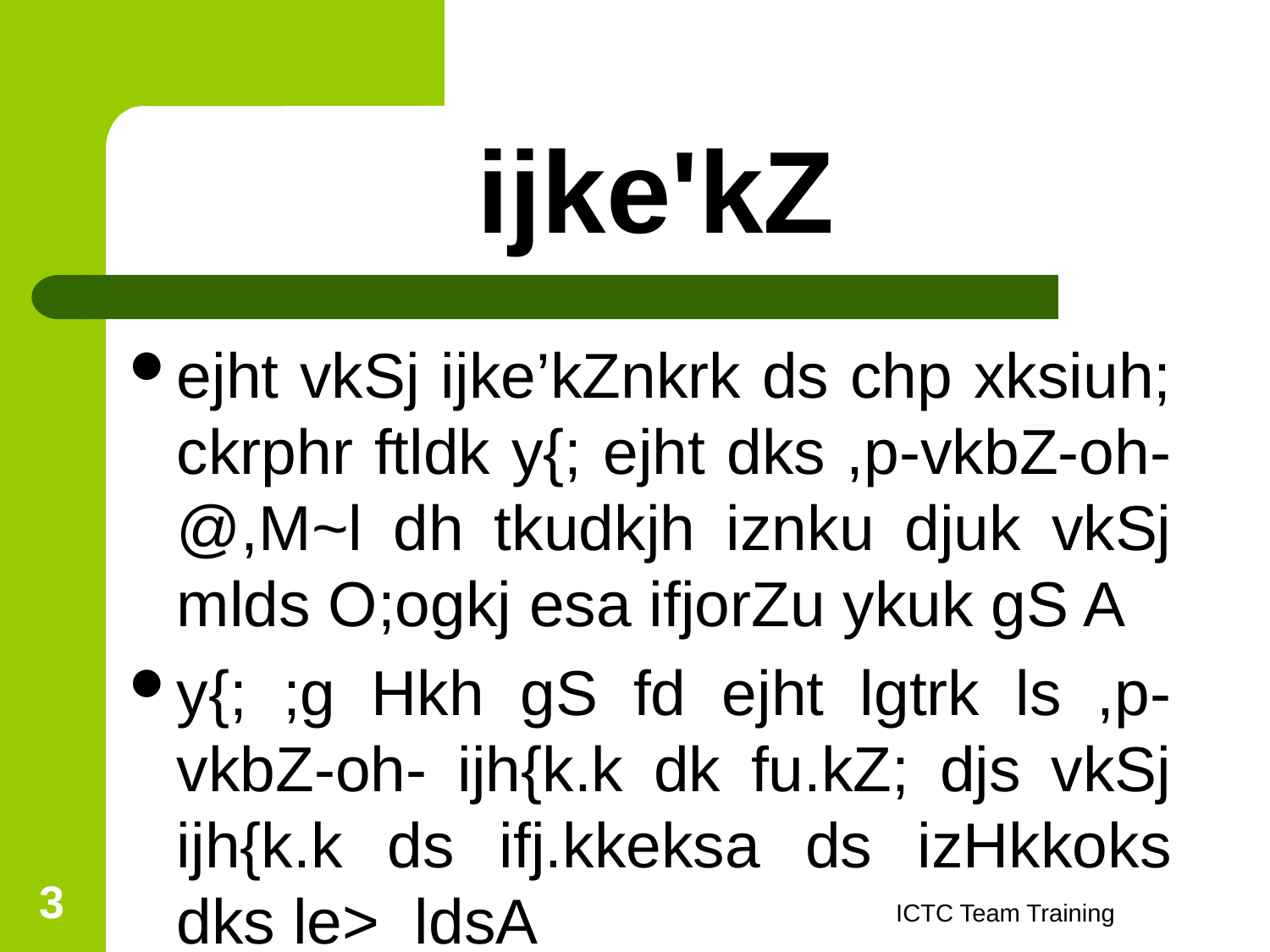

# ijke'kZ
ejht vkSj ijke’kZnkrk ds chp xksiuh; ckrphr ftldk y{; ejht dks ,p-vkbZ-oh-@,M~l dh tkudkjh iznku djuk vkSj mlds O;ogkj esa ifjorZu ykuk gS A
y{; ;g Hkh gS fd ejht lgtrk ls ,p-vkbZ-oh- ijh{k.k dk fu.kZ; djs vkSj ijh{k.k ds ifj.kkeksa ds izHkkoks dks le>  ldsA
3
ICTC Team Training